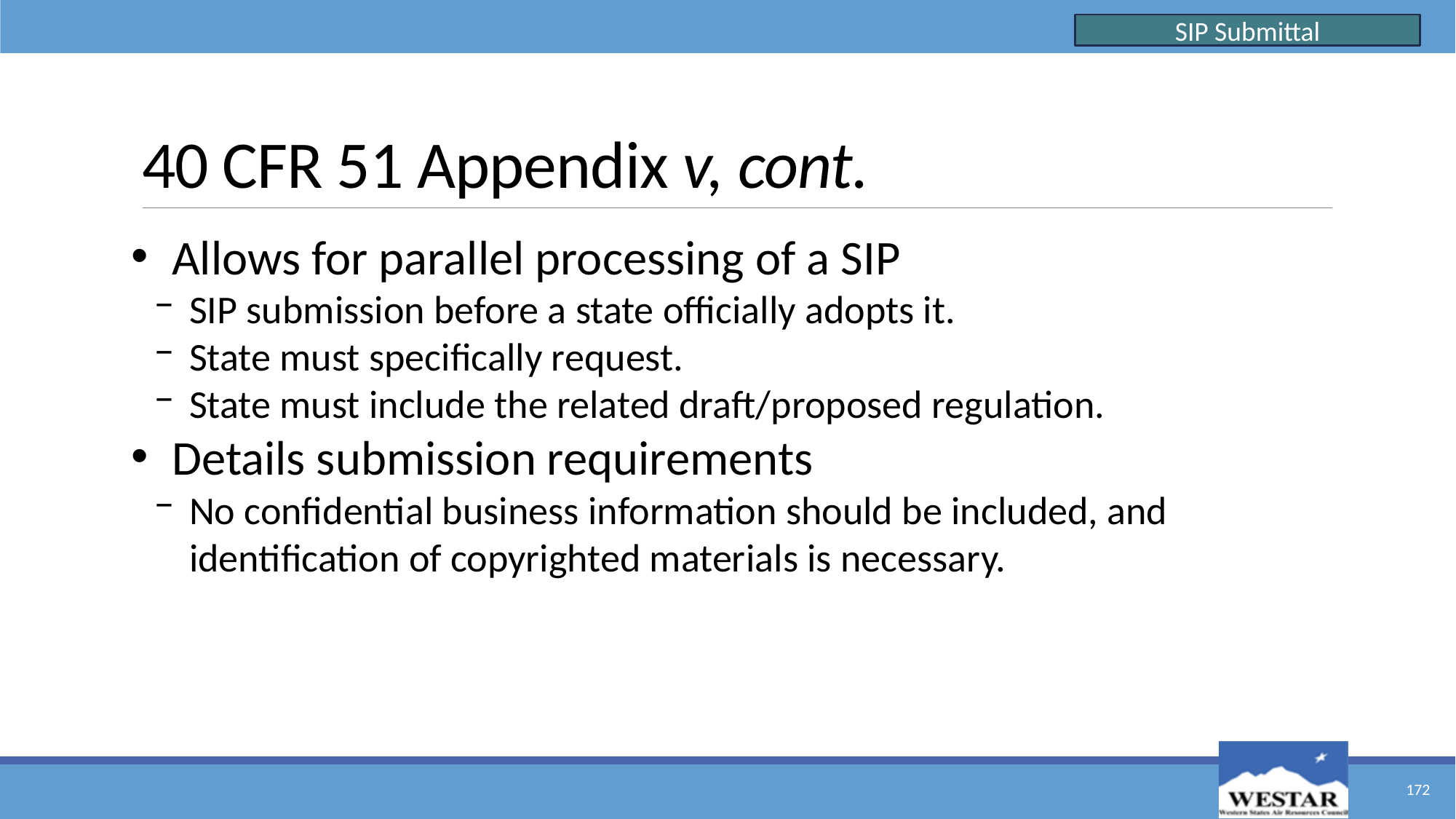

SIP Submittal
# 40 CFR 51 Appendix v, cont.
Allows for parallel processing of a SIP
SIP submission before a state officially adopts it.
State must specifically request.
State must include the related draft/proposed regulation.
Details submission requirements
No confidential business information should be included, and identification of copyrighted materials is necessary.

172